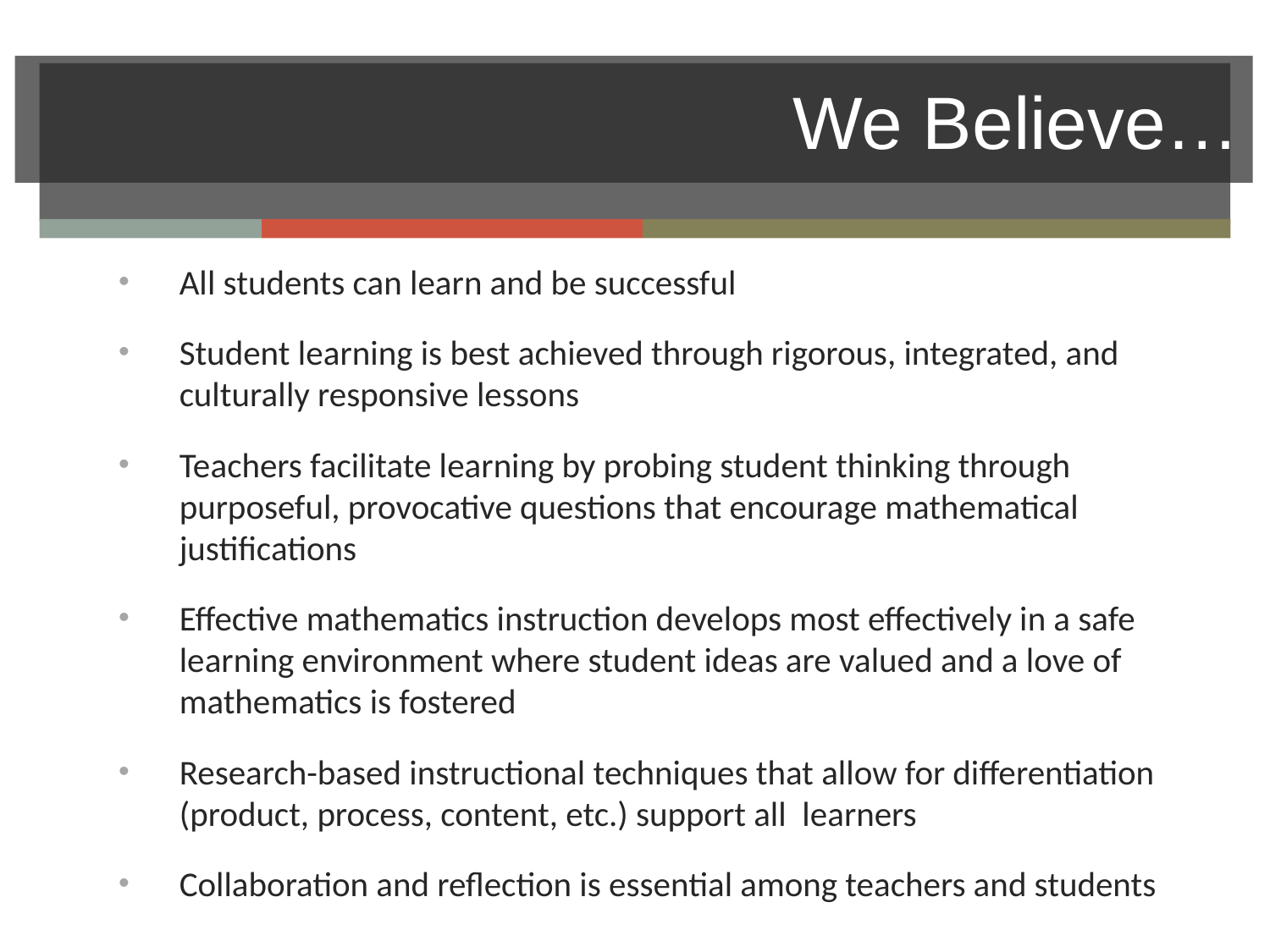

# We Believe…
All students can learn and be successful
Student learning is best achieved through rigorous, integrated, and culturally responsive lessons
Teachers facilitate learning by probing student thinking through purposeful, provocative questions that encourage mathematical justifications
Effective mathematics instruction develops most effectively in a safe learning environment where student ideas are valued and a love of mathematics is fostered
Research-based instructional techniques that allow for differentiation (product, process, content, etc.) support all  learners
Collaboration and reflection is essential among teachers and students